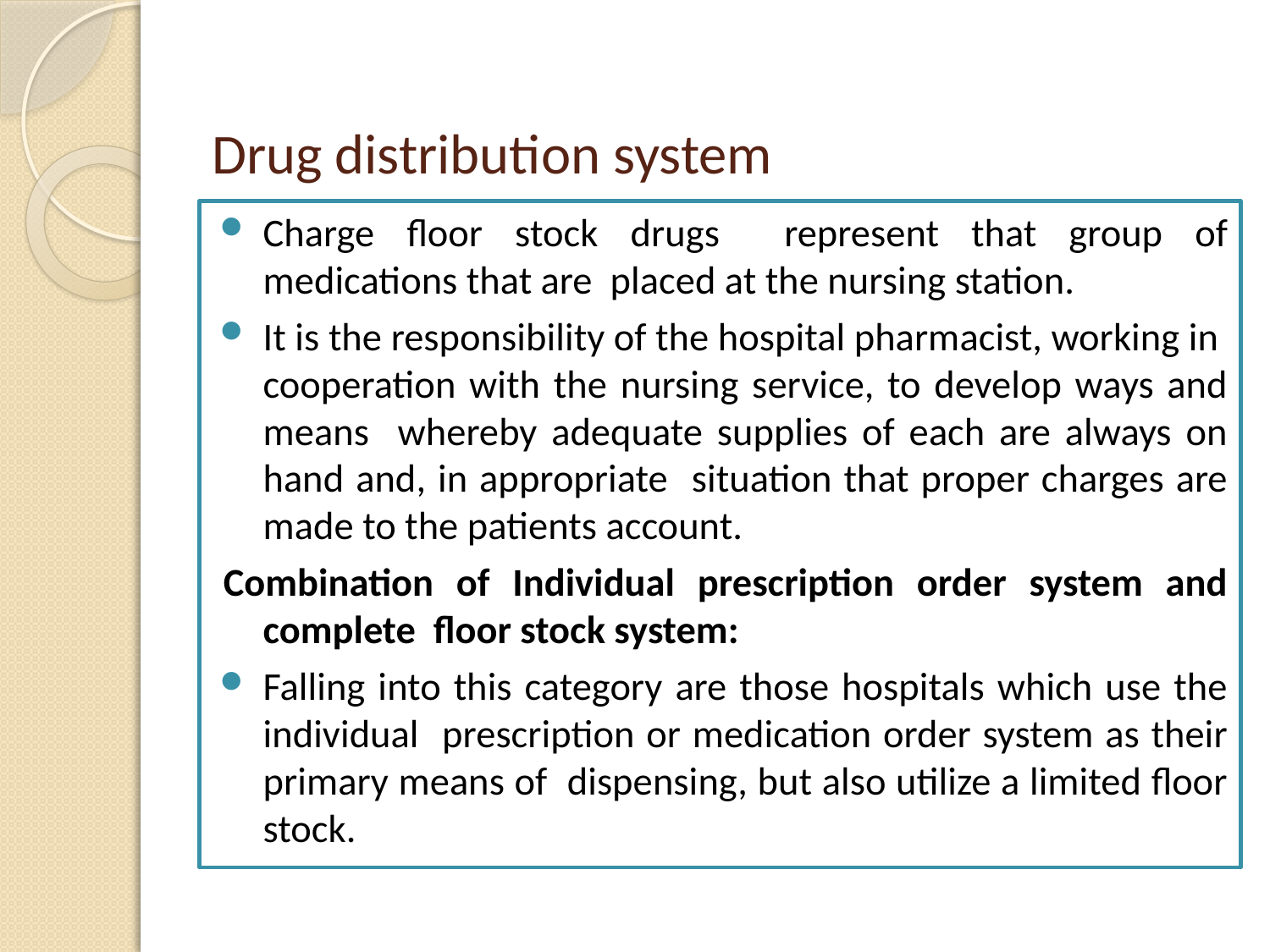

# Drug distribution system
Charge floor stock drugs  represent that group of medications that are  placed at the nursing station.
It is the responsibility of the hospital pharmacist, working in  cooperation with the nursing service, to develop ways and means  whereby adequate supplies of each are always on hand and, in appropriate  situation that proper charges are made to the patients account.
Combination of Individual prescription order system and complete  floor stock system:
Falling into this category are those hospitals which use the individual  prescription or medication order system as their primary means of  dispensing, but also utilize a limited floor stock.